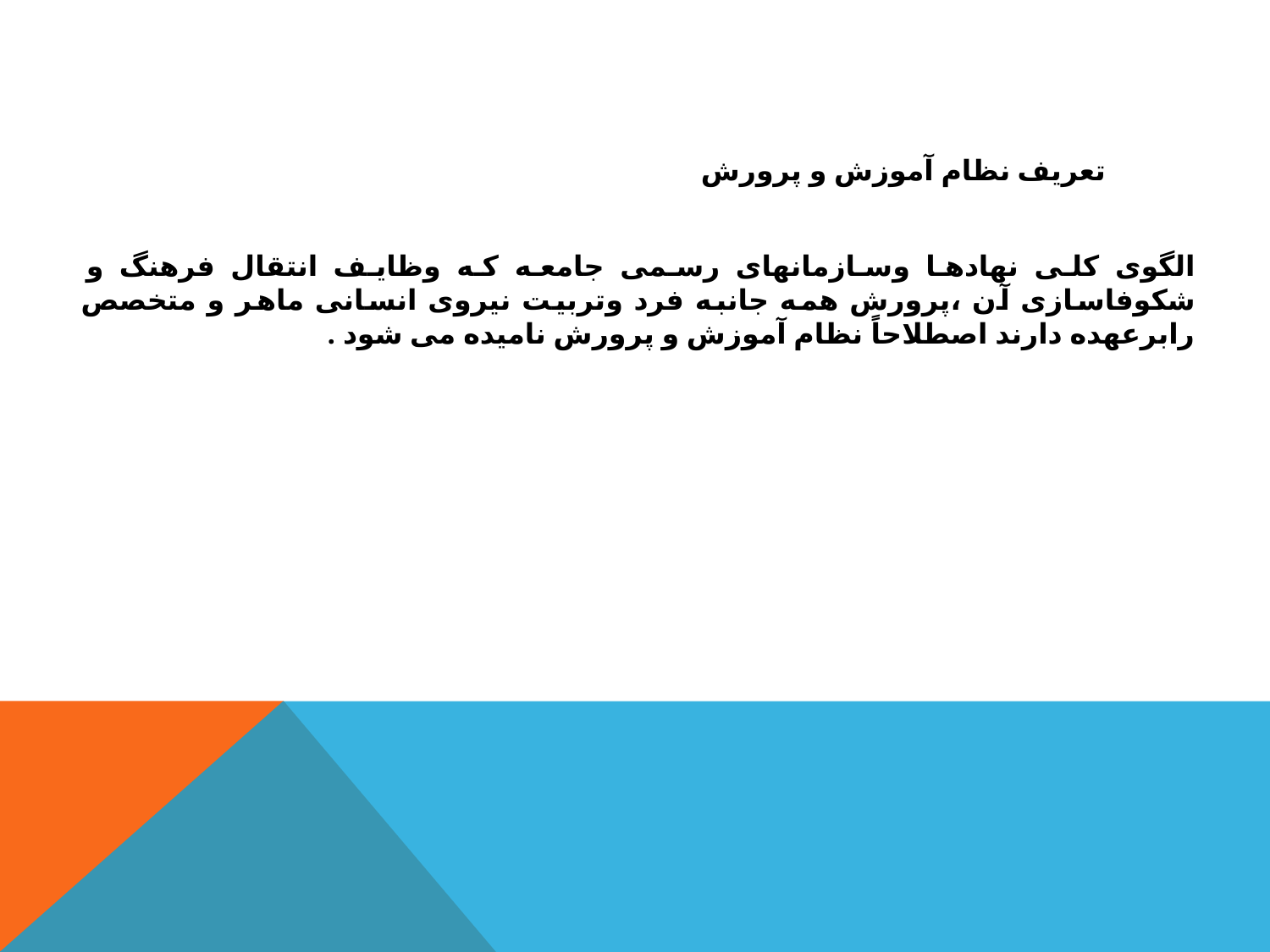

تعریف نظام آموزش و پرورش

الگوی کلی نهادها وسازمانهای رسمی جامعه که وظایف انتقال فرهنگ و شکوفاسازی آن ،پرورش همه جانبه فرد وتربیت نیروی انسانی ماهر و متخصص رابرعهده دارند اصطلاحاً نظام آموزش و پرورش نامیده می شود .